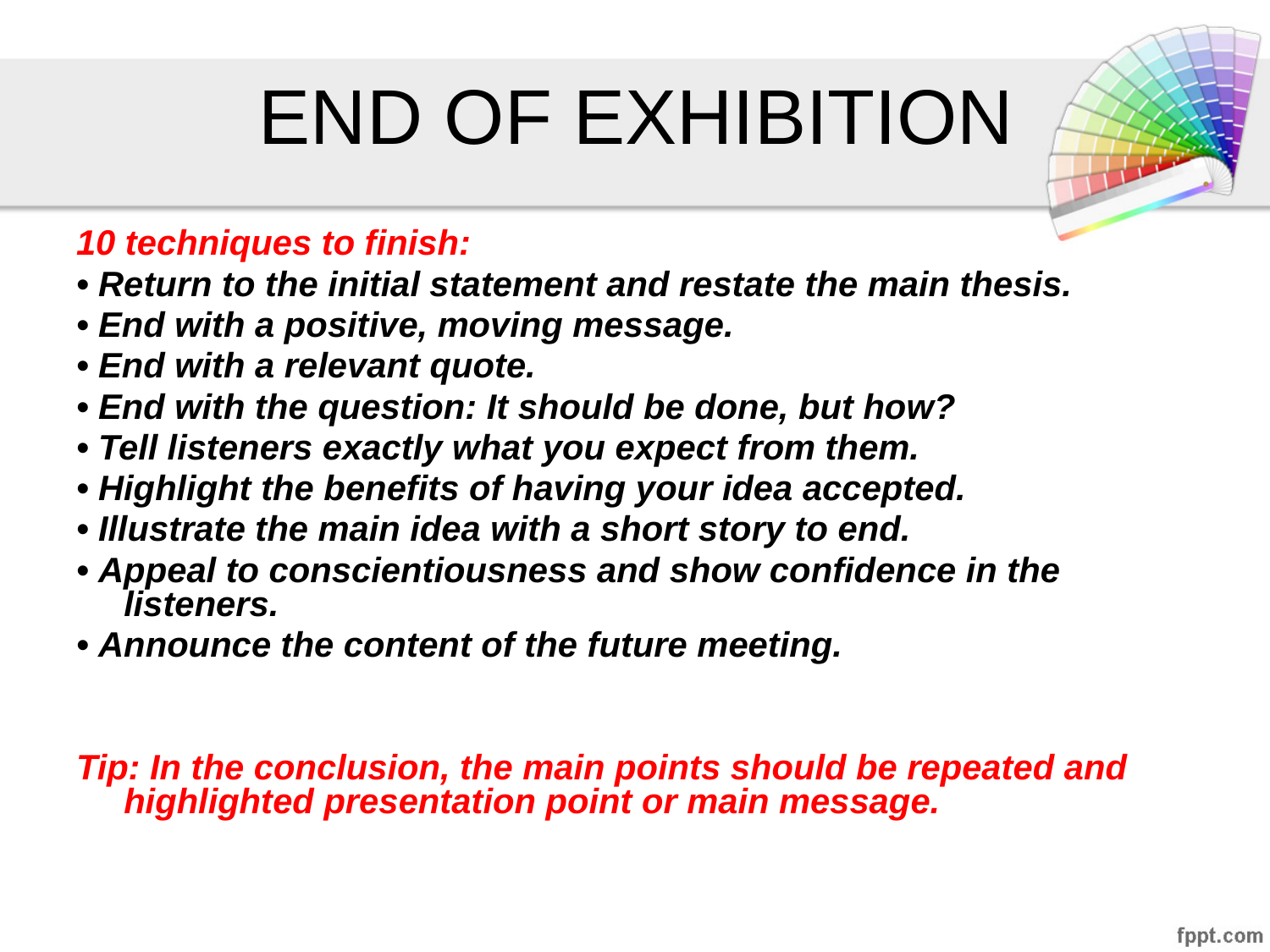

# END OF EXHIBITION
10 techniques to finish:
• Return to the initial statement and restate the main thesis.
• End with a positive, moving message.
• End with a relevant quote.
• End with the question: It should be done, but how?
• Tell listeners exactly what you expect from them.
• Highlight the benefits of having your idea accepted.
• Illustrate the main idea with a short story to end.
• Appeal to conscientiousness and show confidence in the listeners.
• Announce the content of the future meeting.

Tip: In the conclusion, the main points should be repeated and highlighted presentation point or main message.